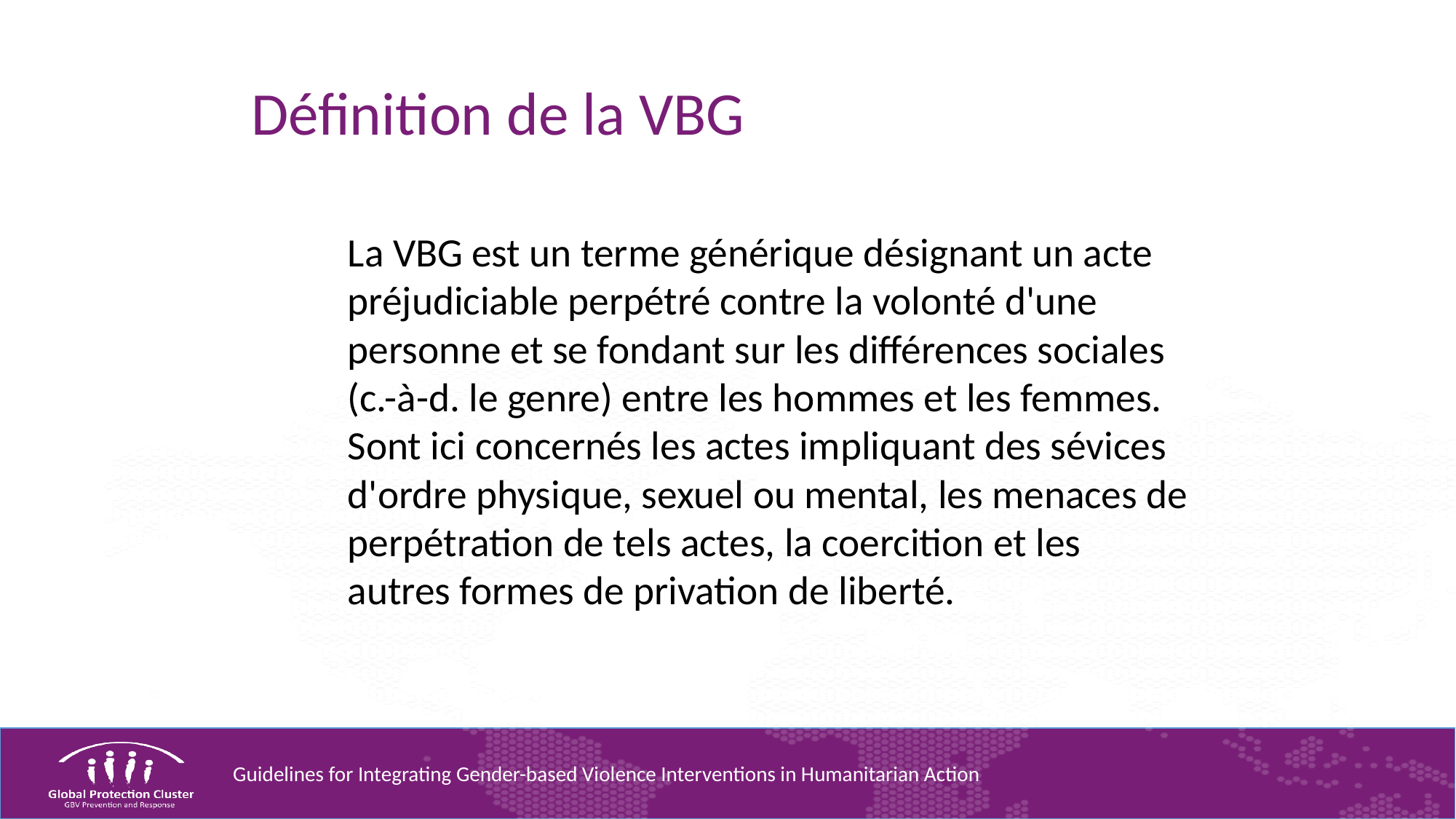

Définition de la VBG
La VBG est un terme générique désignant un acte préjudiciable perpétré contre la volonté d'une personne et se fondant sur les différences sociales (c.-à-d. le genre) entre les hommes et les femmes. Sont ici concernés les actes impliquant des sévices d'ordre physique, sexuel ou mental, les menaces de perpétration de tels actes, la coercition et les autres formes de privation de liberté.